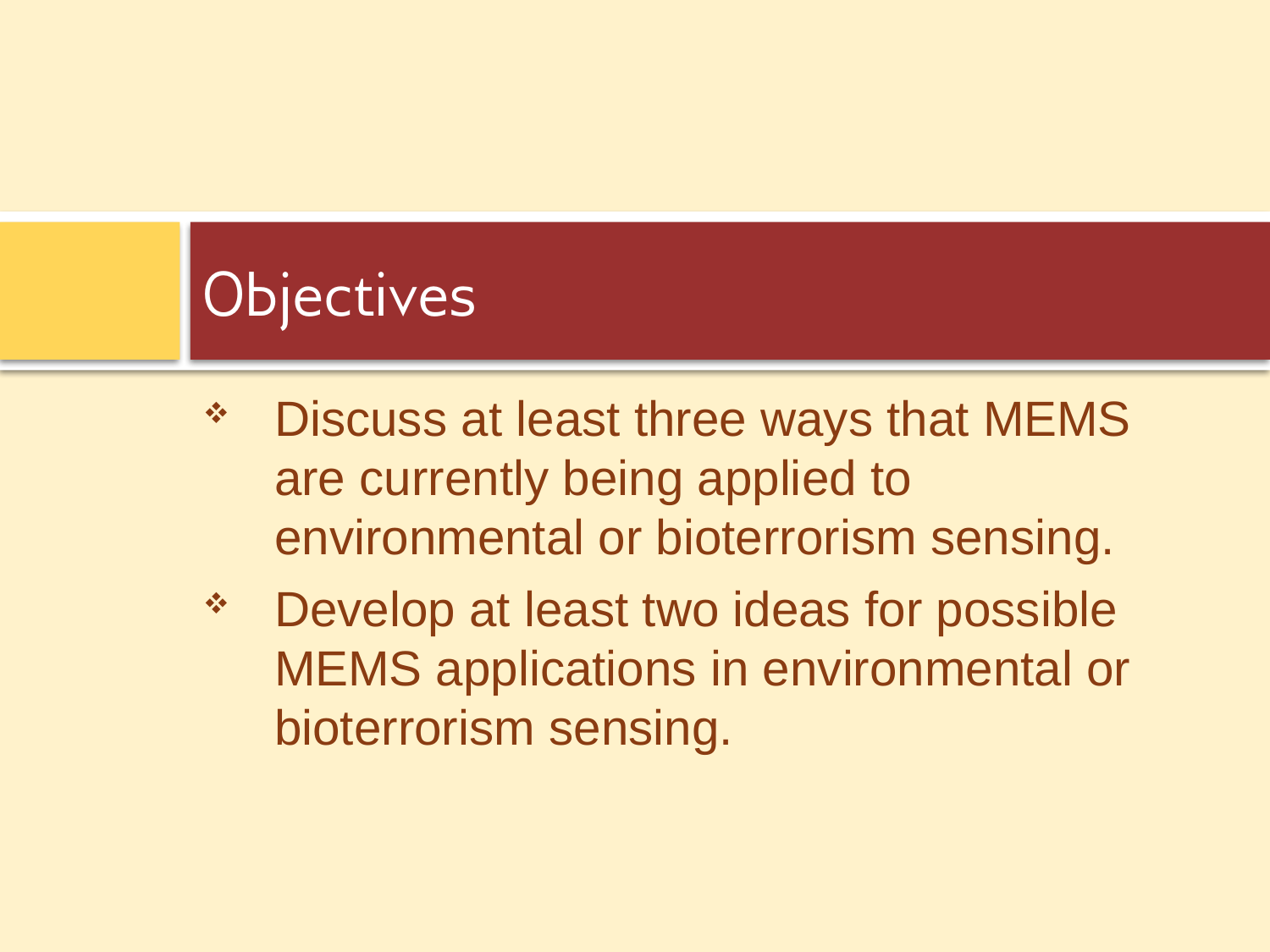

# Objectives
Discuss at least three ways that MEMS are currently being applied to environmental or bioterrorism sensing.
Develop at least two ideas for possible MEMS applications in environmental or bioterrorism sensing.